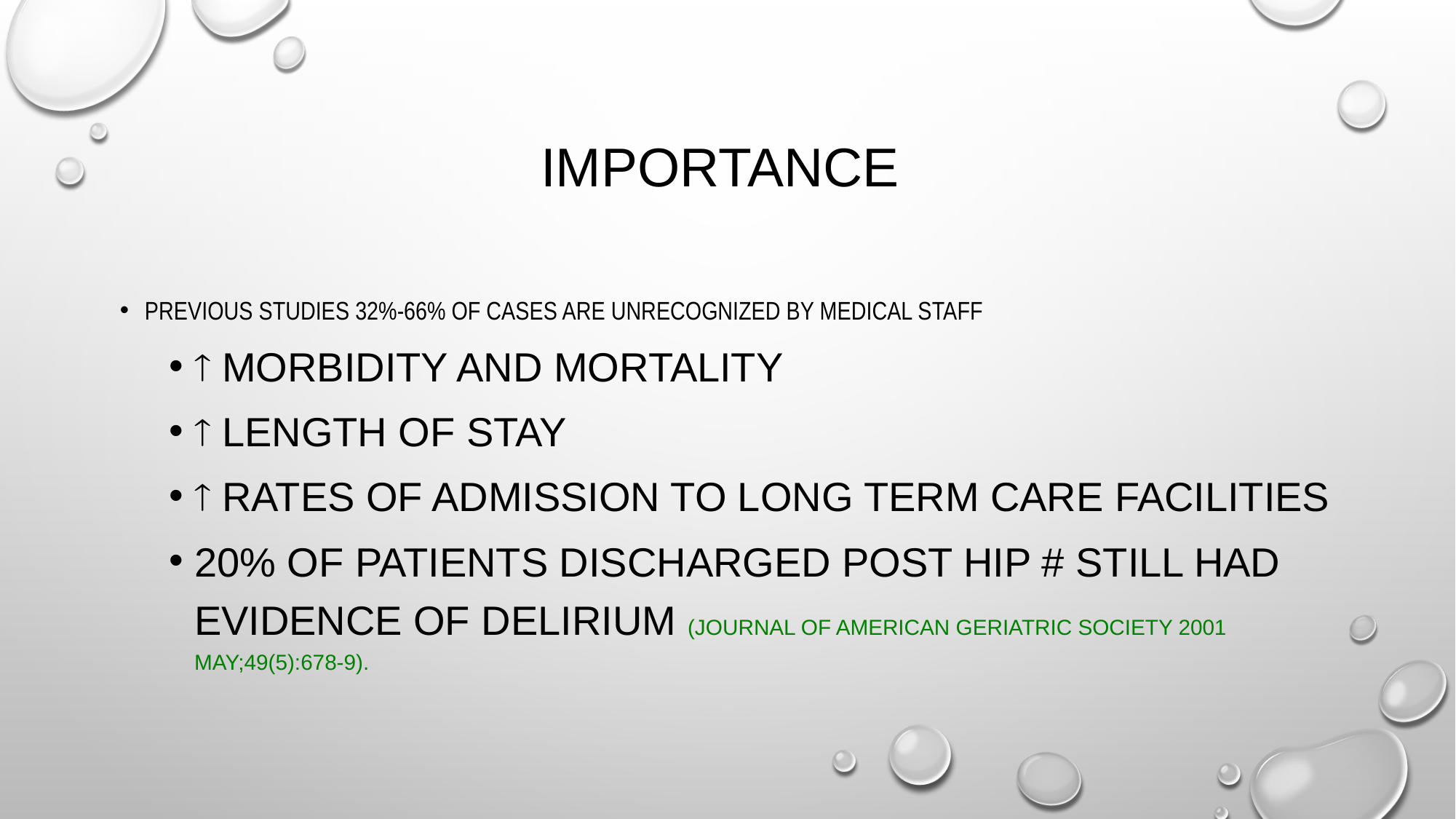

# Importance
Previous studies 32%-66% of cases are unrecognized by Medical Staff
↑ morbidity and mortality
↑ length of stay
↑ rates of admission to long term care facilities
20% of patients discharged post hip # still had evidence of delirium (Journal of American Geriatric Society 2001 May;49(5):678-9).